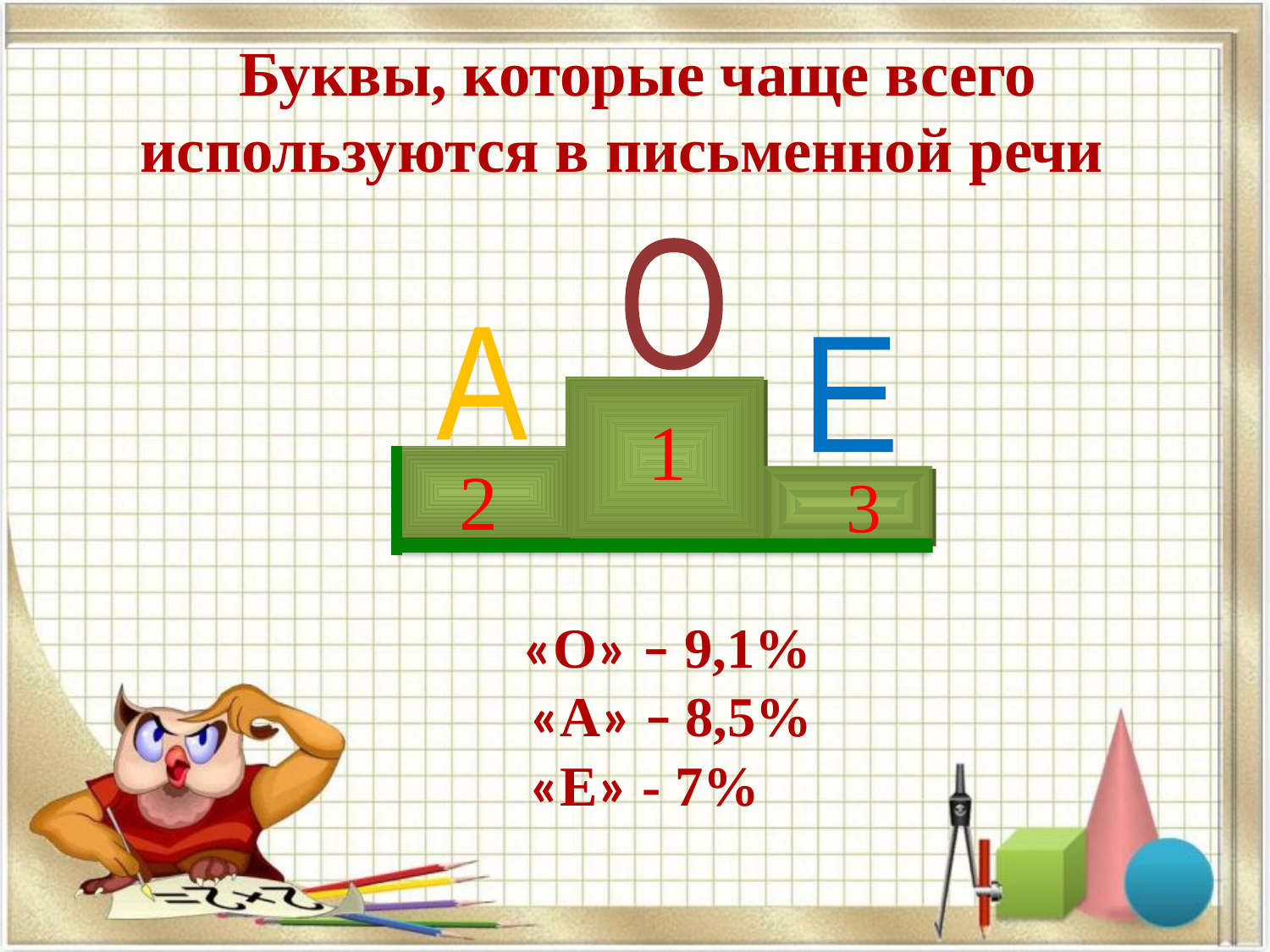

# Буквы, которые чаще всего используются в письменной речи

О

А
Е

1

2
3

 «О» – 9,1%
«А» – 8,5%
«Е» - 7%